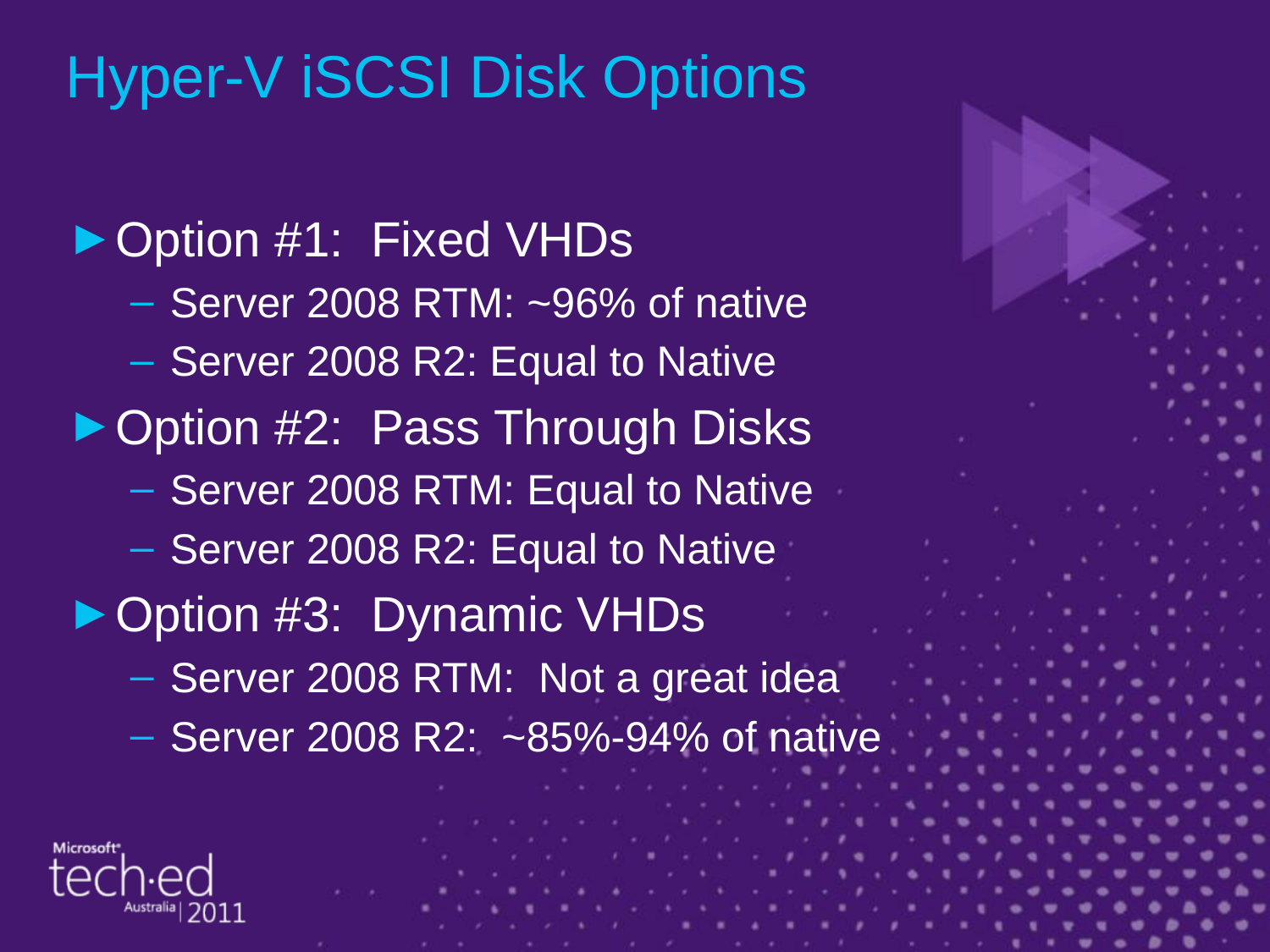

# Hyper-V iSCSI Disk Options
Option #1:  Fixed VHDs
Server 2008 RTM: ~96% of native
Server 2008 R2: Equal to Native
Option #2:  Pass Through Disks
Server 2008 RTM: Equal to Native
Server 2008 R2: Equal to Native
Option #3:  Dynamic VHDs
Server 2008 RTM:  Not a great idea
Server 2008 R2:  ~85%-94% of native